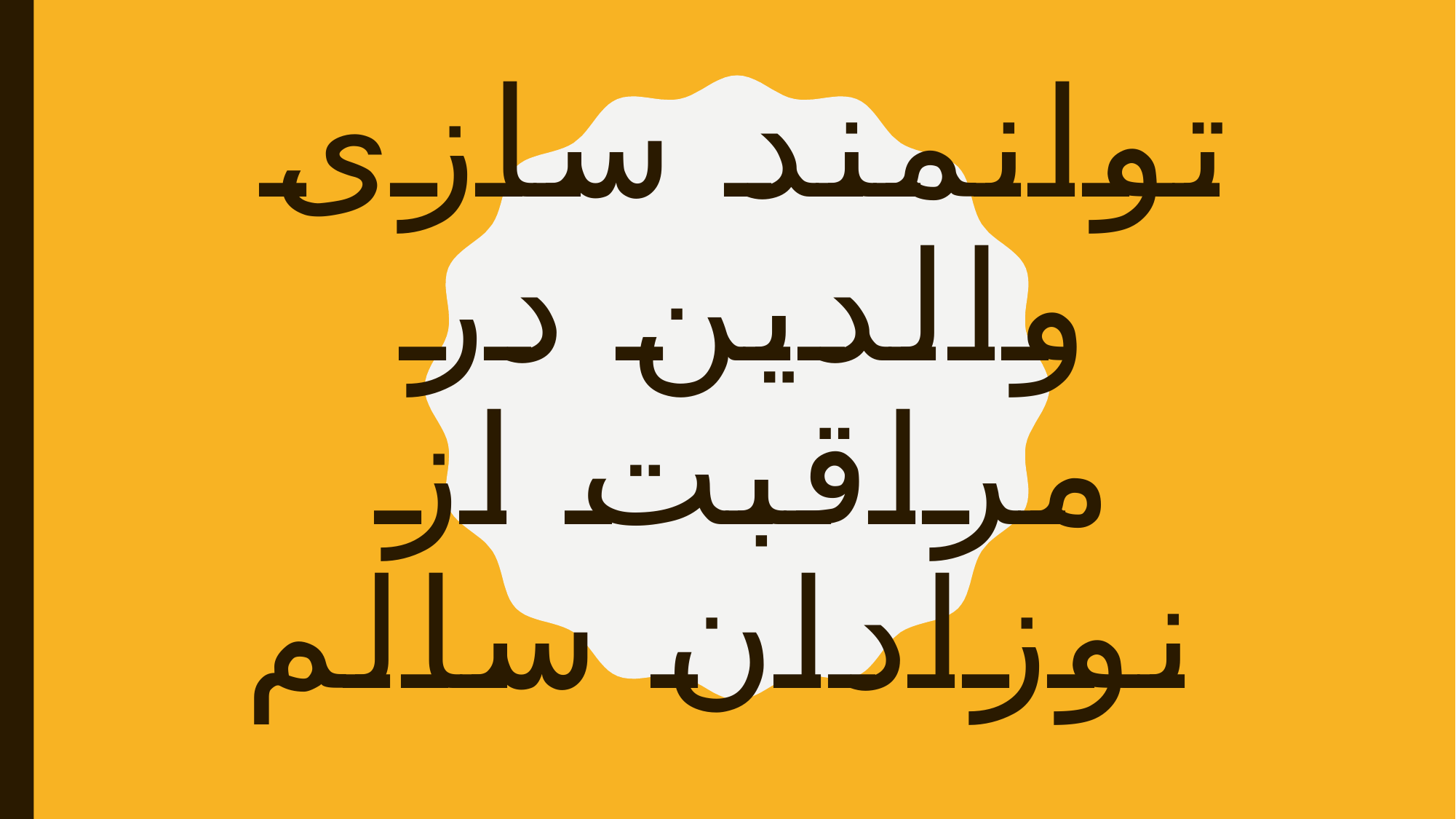

# توانمند سازی والدین در مراقبت از نوزادان سالم